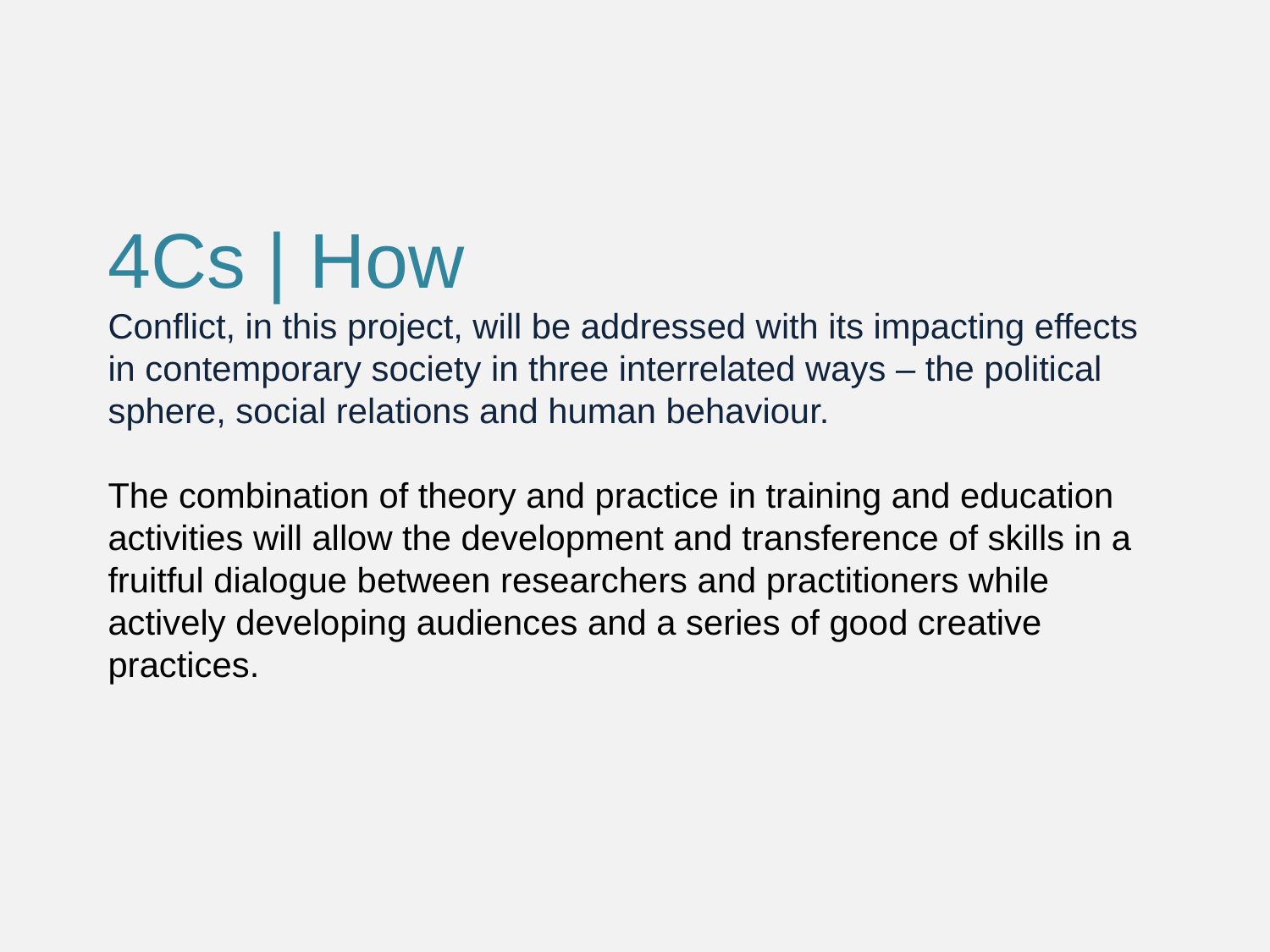

# 4Cs | How Conflict, in this project, will be addressed with its impacting effects in contemporary society in three interrelated ways – the political sphere, social relations and human behaviour. The combination of theory and practice in training and education activities will allow the development and transference of skills in a fruitful dialogue between researchers and practitioners while actively developing audiences and a series of good creative practices.